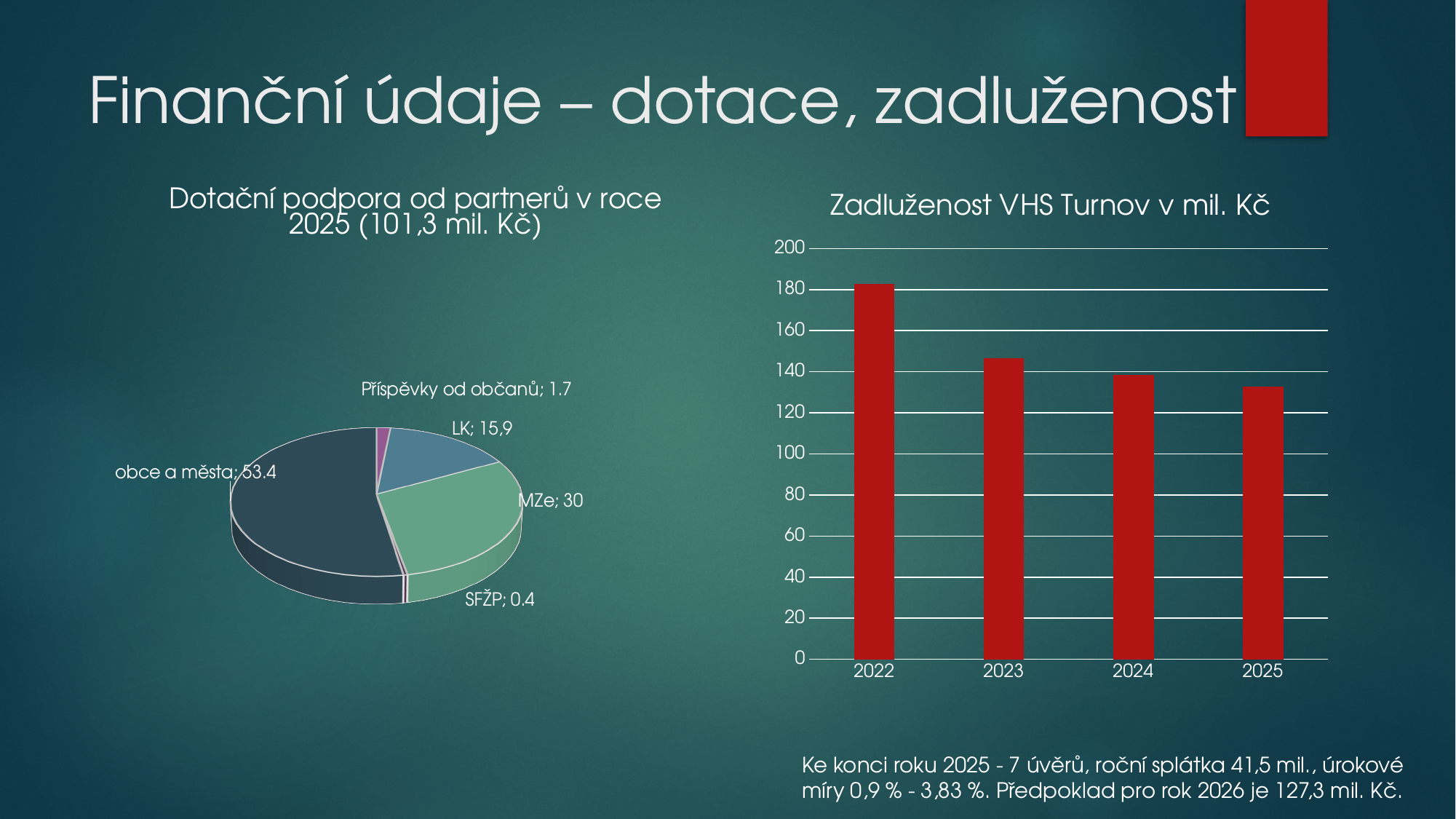

# Finanční údaje – dotace, zadluženost

[unsupported chart]

### Chart: Zadluženost VHS Turnov v mil. Kč

| Category | Řada 1 |
|---|---|
| 2022 | 182.8 |
| 2023 | 146.5 |
| 2024 | 138.4 |
| 2025 | 132.8 |
Ke konci roku 2025 - 7 úvěrů, roční splátka 41,5 mil., úrokové míry 0,9 % - 3,83 %. Předpoklad pro rok 2026 je 127,3 mil. Kč.